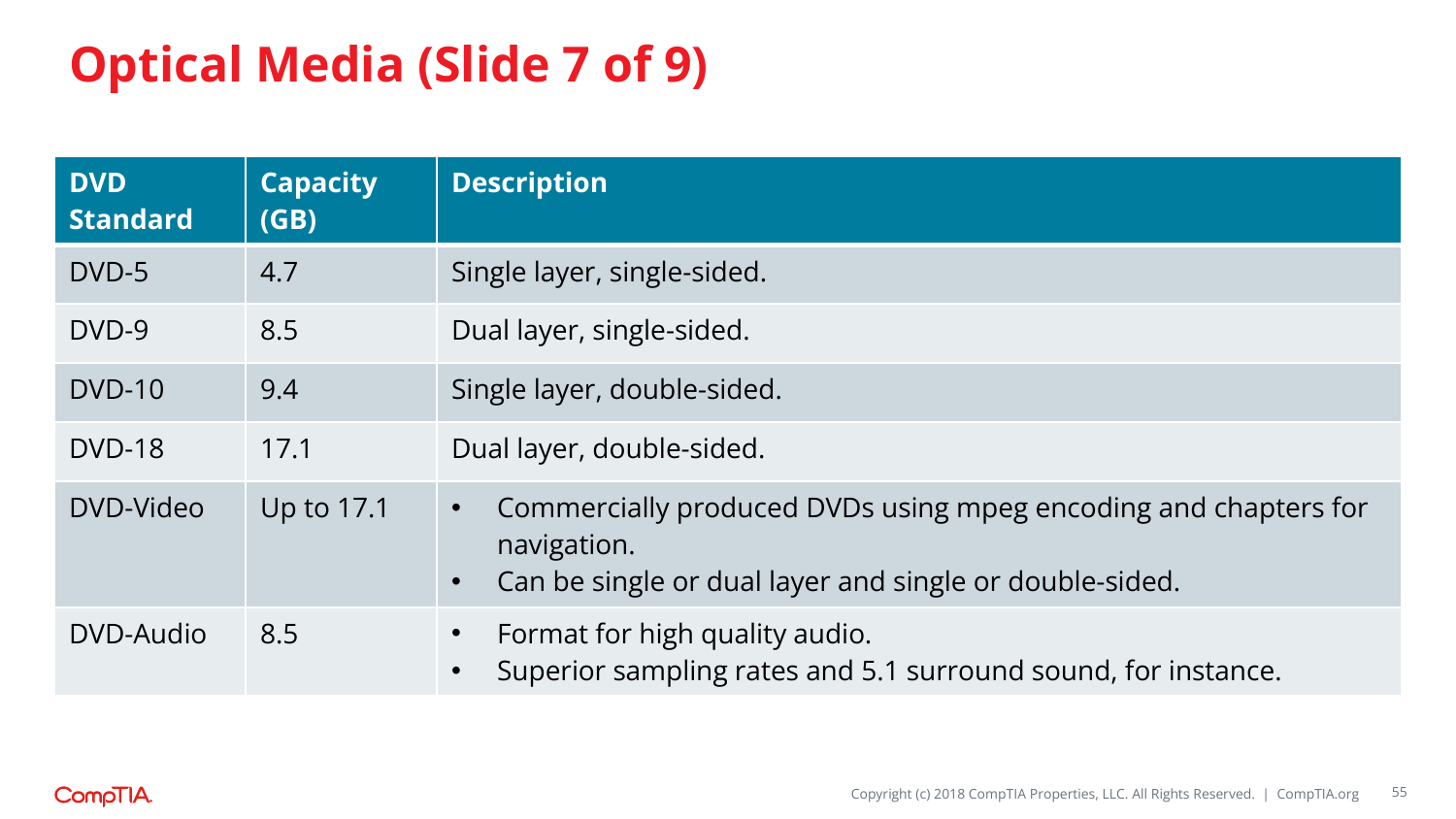

# Optical Media (Slide 7 of 9)
| DVD Standard | Capacity (GB) | Description |
| --- | --- | --- |
| DVD-5 | 4.7 | Single layer, single-sided. |
| DVD-9 | 8.5 | Dual layer, single-sided. |
| DVD-10 | 9.4 | Single layer, double-sided. |
| DVD-18 | 17.1 | Dual layer, double-sided. |
| DVD-Video | Up to 17.1 | Commercially produced DVDs using mpeg encoding and chapters for navigation. Can be single or dual layer and single or double-sided. |
| DVD-Audio | 8.5 | Format for high quality audio. Superior sampling rates and 5.1 surround sound, for instance. |
55